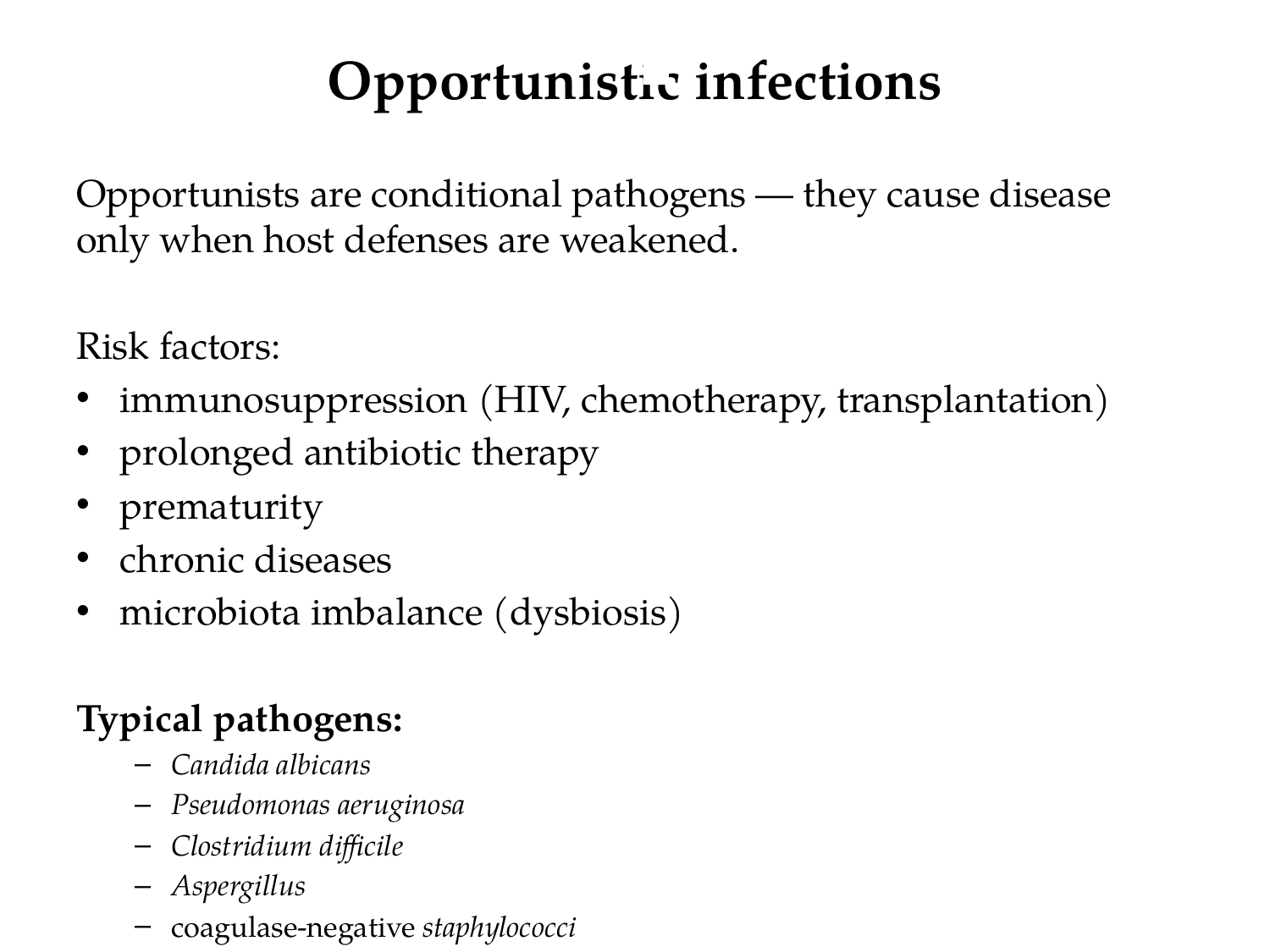

# Opportunistic infections
Opportunists are conditional pathogens — they cause disease only when host defenses are weakened.

Risk factors:
immunosuppression (HIV, chemotherapy, transplantation)
prolonged antibiotic therapy
prematurity
chronic diseases
microbiota imbalance (dysbiosis)

Typical pathogens:
Candida albicans
Pseudomonas aeruginosa
Clostridium difficile
Aspergillus
coagulase-negative staphylococci